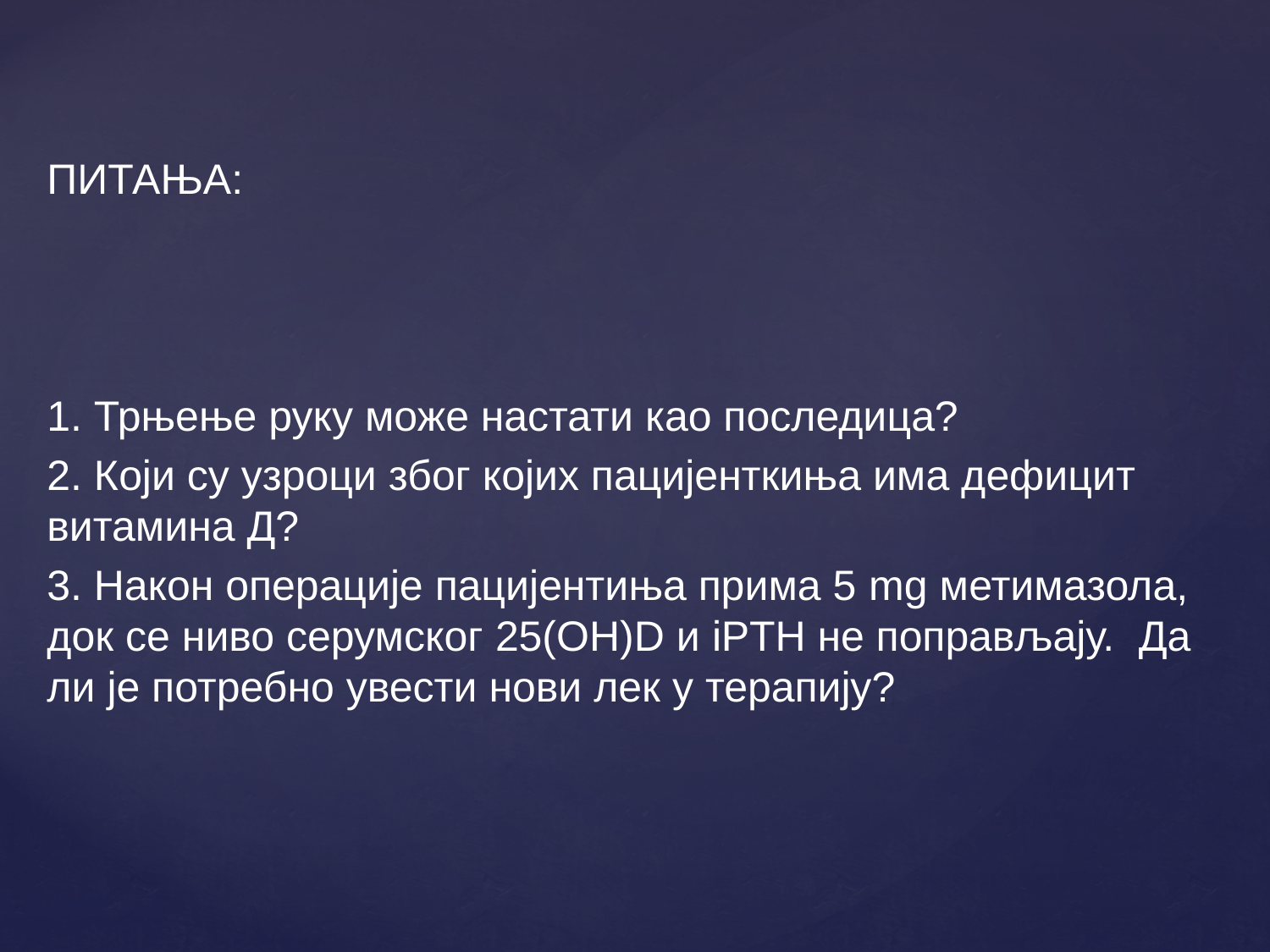

ПИТАЊА:

1. Трњење руку може настати као последица?
2. Који су узроци због којих пацијенткиња има дефицит витамина Д?
3. Након операције пацијентиња прима 5 mg метимазола, док се ниво серумског 25(OH)D и iPTH не поправљају.  Да ли је потребно увести нови лек у терапију?